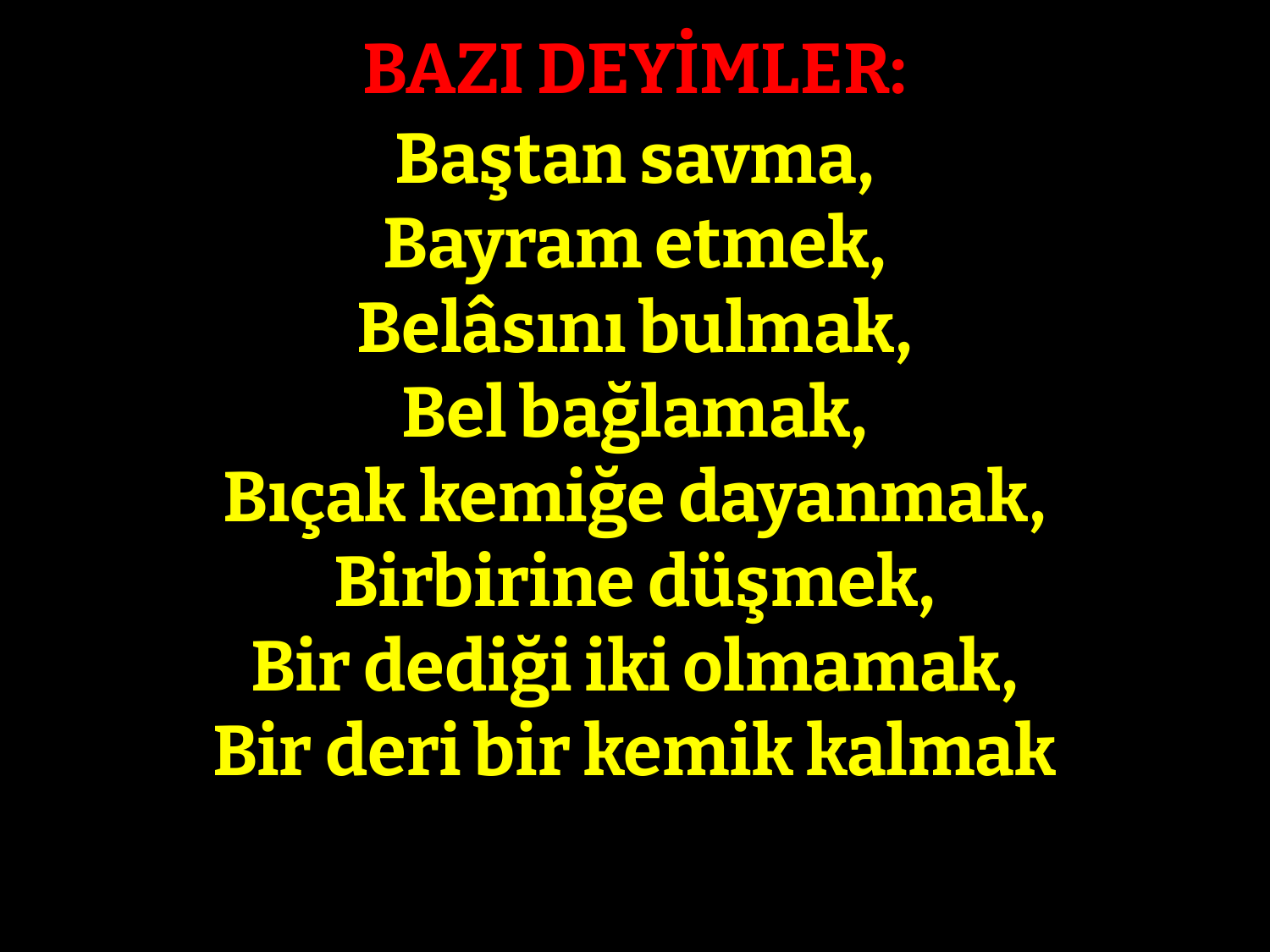

BAZI DEYİMLER:
Baştan savma,
Bayram etmek,
Belâsını bulmak,
Bel bağlamak,
Bıçak kemiğe dayanmak,
Birbirine düşmek,
Bir dediği iki olmamak,
Bir deri bir kemik kalmak

#